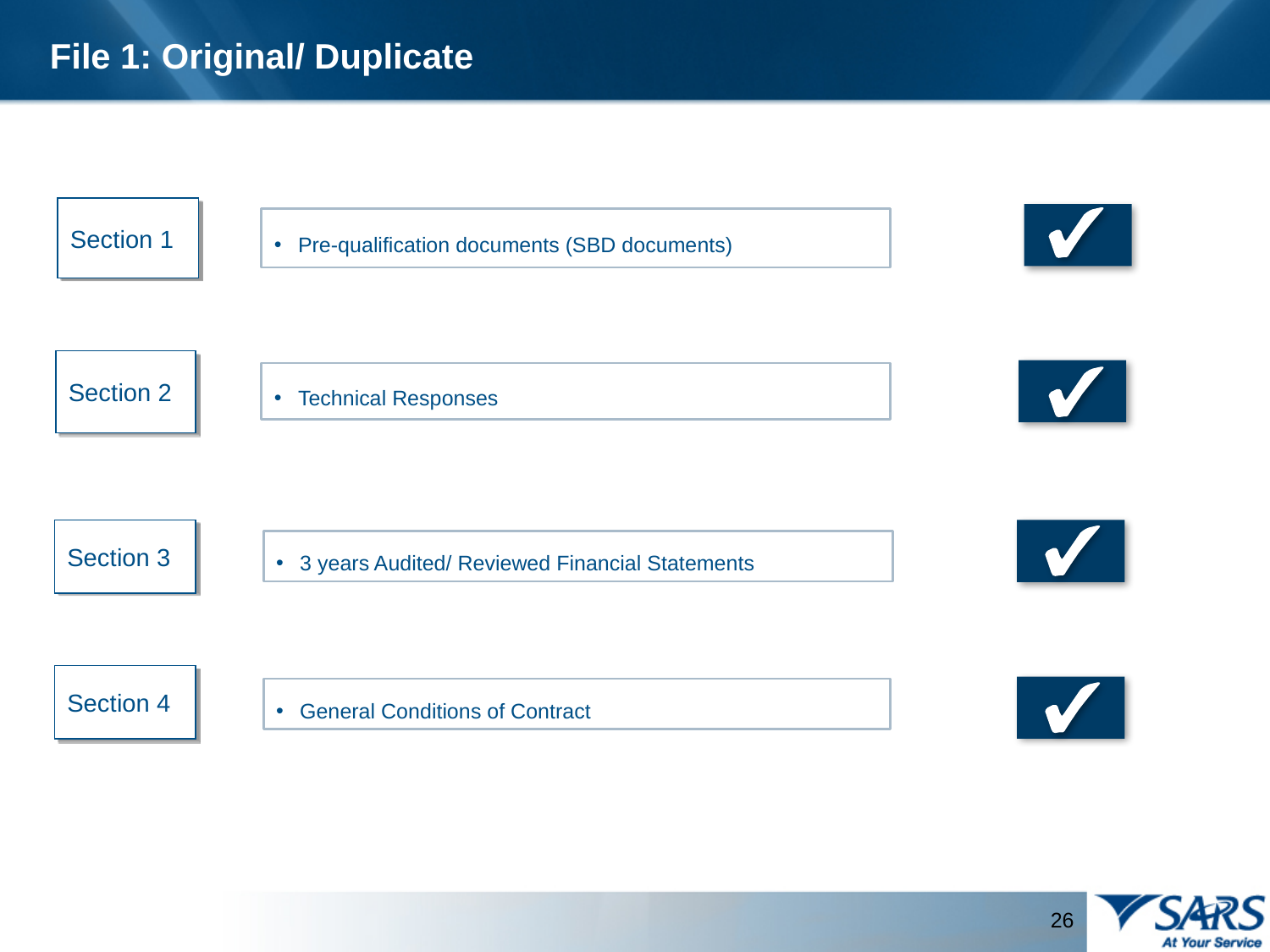

File 1: Original/ Duplicate
Section 1

Pre-qualification documents (SBD documents)
Section 2

Technical Responses

Section 3

3 years Audited/ Reviewed Financial Statements
Section 4

General Conditions of Contract

26